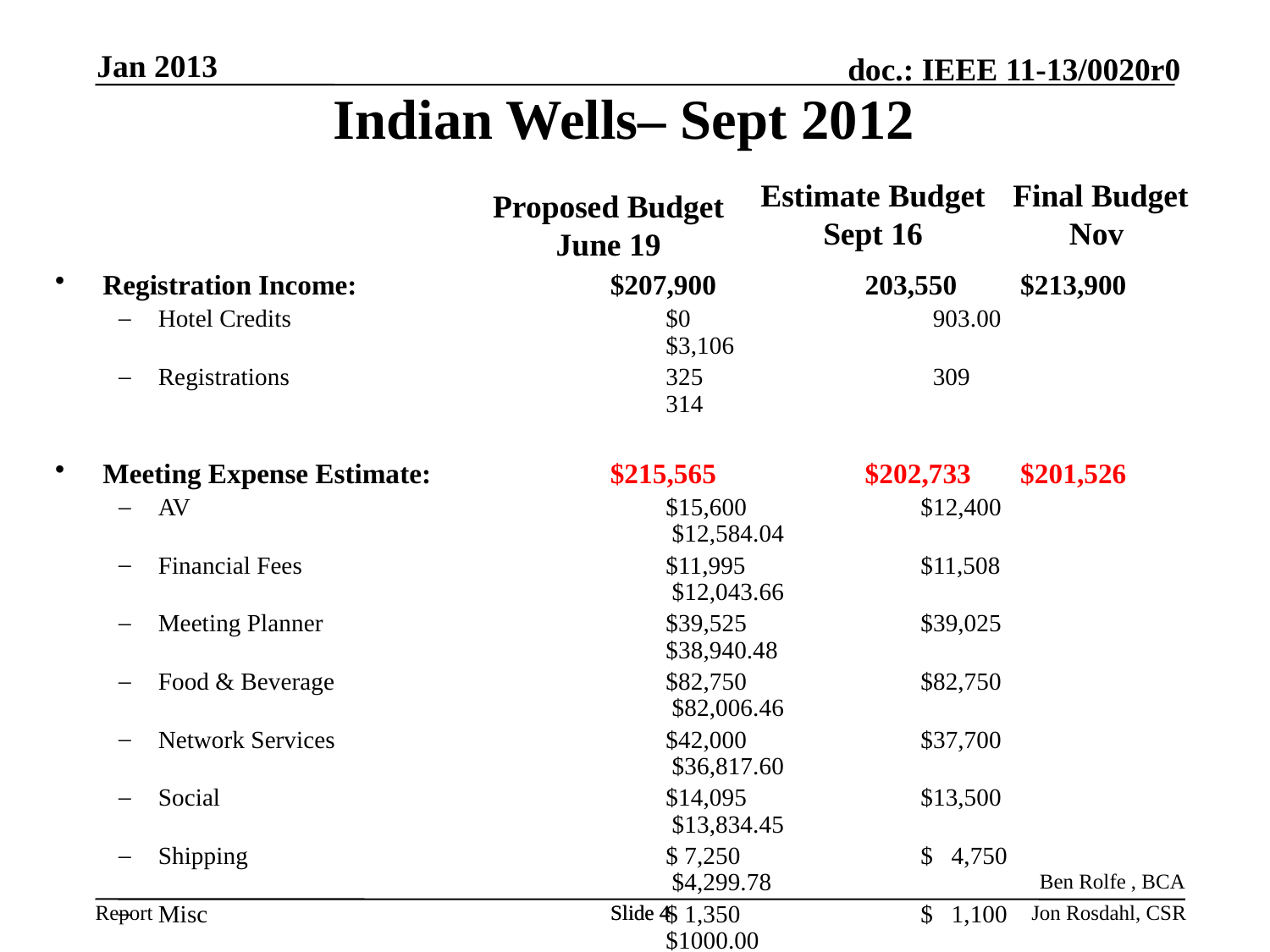

Jan 2013
Indian Wells– Sept 2012
Estimate Budget Sept 16
Final Budget Nov
Proposed Budget June 19
Registration Income:                	$207,900	203,550	$213,900
Hotel Credits	$0	  903.00	$3,106
Registrations	325	  309	314

Meeting Expense Estimate:      	$215,565	$202,733	$201,526
AV	$15,600	$12,400	 $12,584.04
Financial Fees	$11,995	$11,508	 $12,043.66
Meeting Planner	$39,525	$39,025	$38,940.48
Food & Beverage	$82,750	$82,750	 $82,006.46
Network Services	$42,000	$37,700	 $36,817.60
Social	$14,095	$13,500	 $13,834.45
Shipping 	$ 7,250	$   4,750	 $4,299.78
Misc	$ 1,350	$   1,100	$1000.00

Surplus/(Deficit)	$(7,665)	$1,721	 $15,480
Ben Rolfe , BCA
Slide 4
Slide 4
Jon Rosdahl, CSR